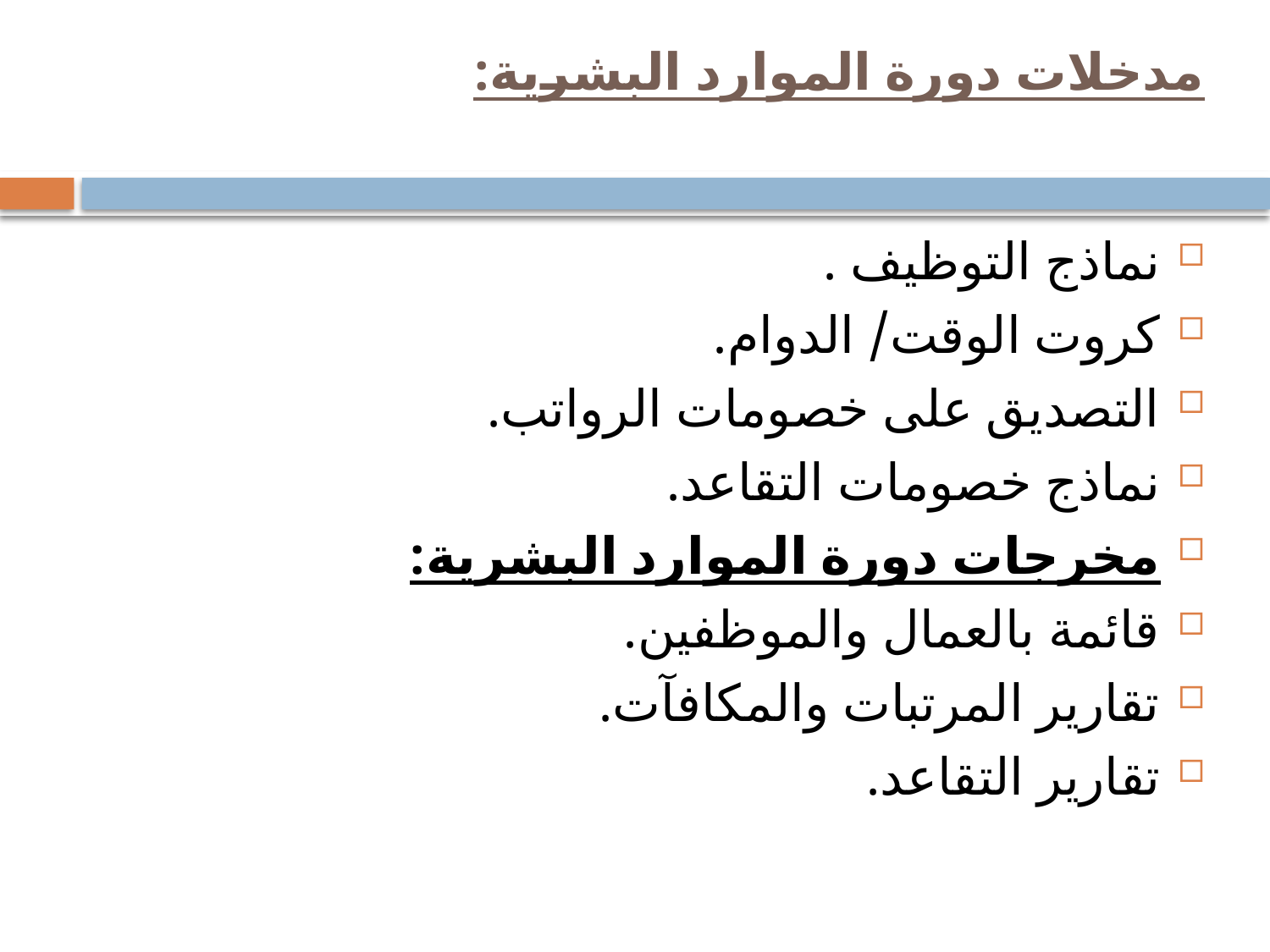

# مدخلات دورة الموارد البشرية:
نماذج التوظيف .
كروت الوقت/ الدوام.
التصديق على خصومات الرواتب.
نماذج خصومات التقاعد.
مخرجات دورة الموارد البشرية:
قائمة بالعمال والموظفين.
تقارير المرتبات والمكافآت.
تقارير التقاعد.